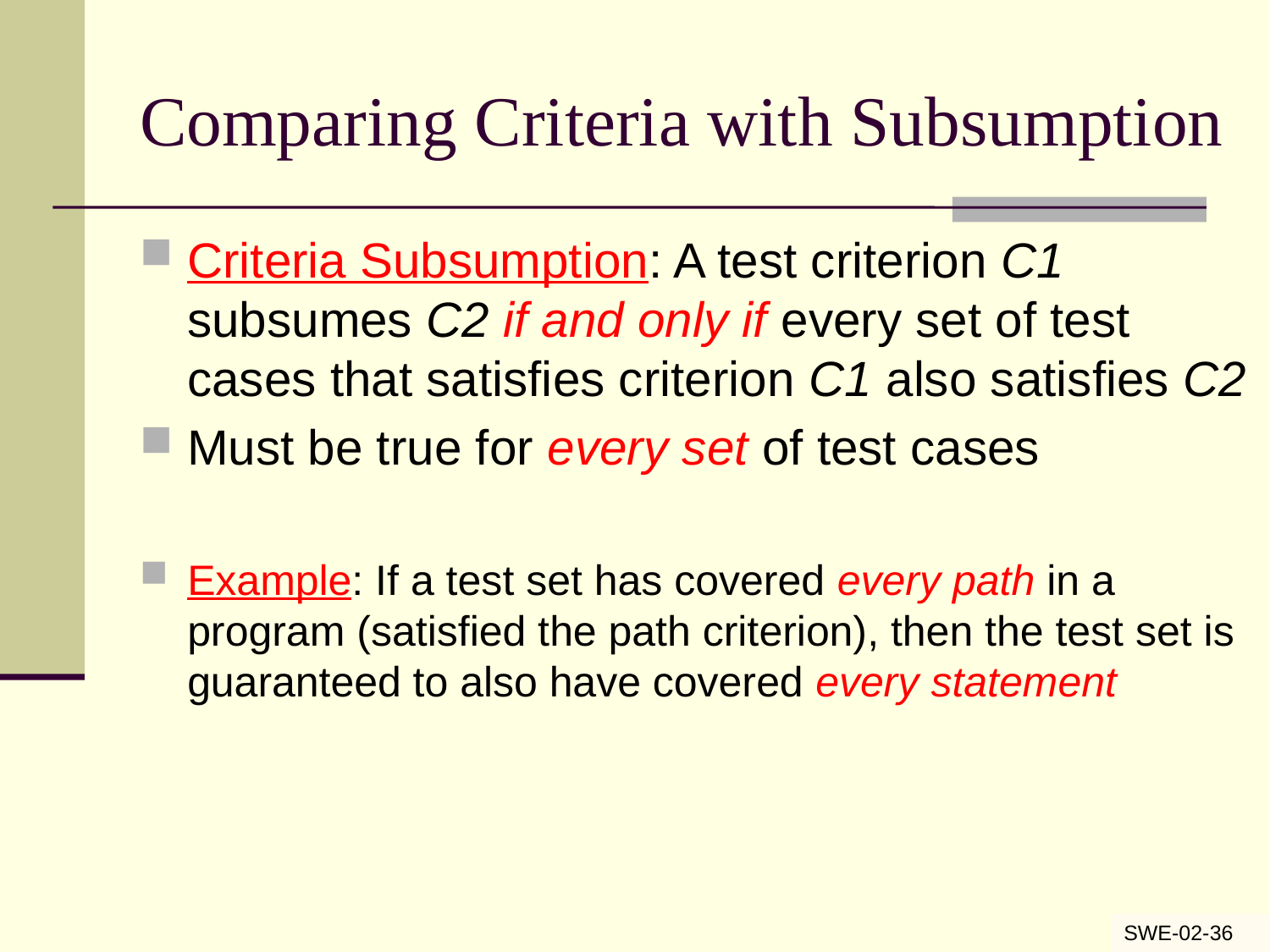

# Comparing Criteria with Subsumption
Criteria Subsumption: A test criterion C1 subsumes C2 if and only if every set of test cases that satisfies criterion C1 also satisfies C2
Must be true for every set of test cases

Example: If a test set has covered every path in a program (satisfied the path criterion), then the test set is guaranteed to also have covered every statement